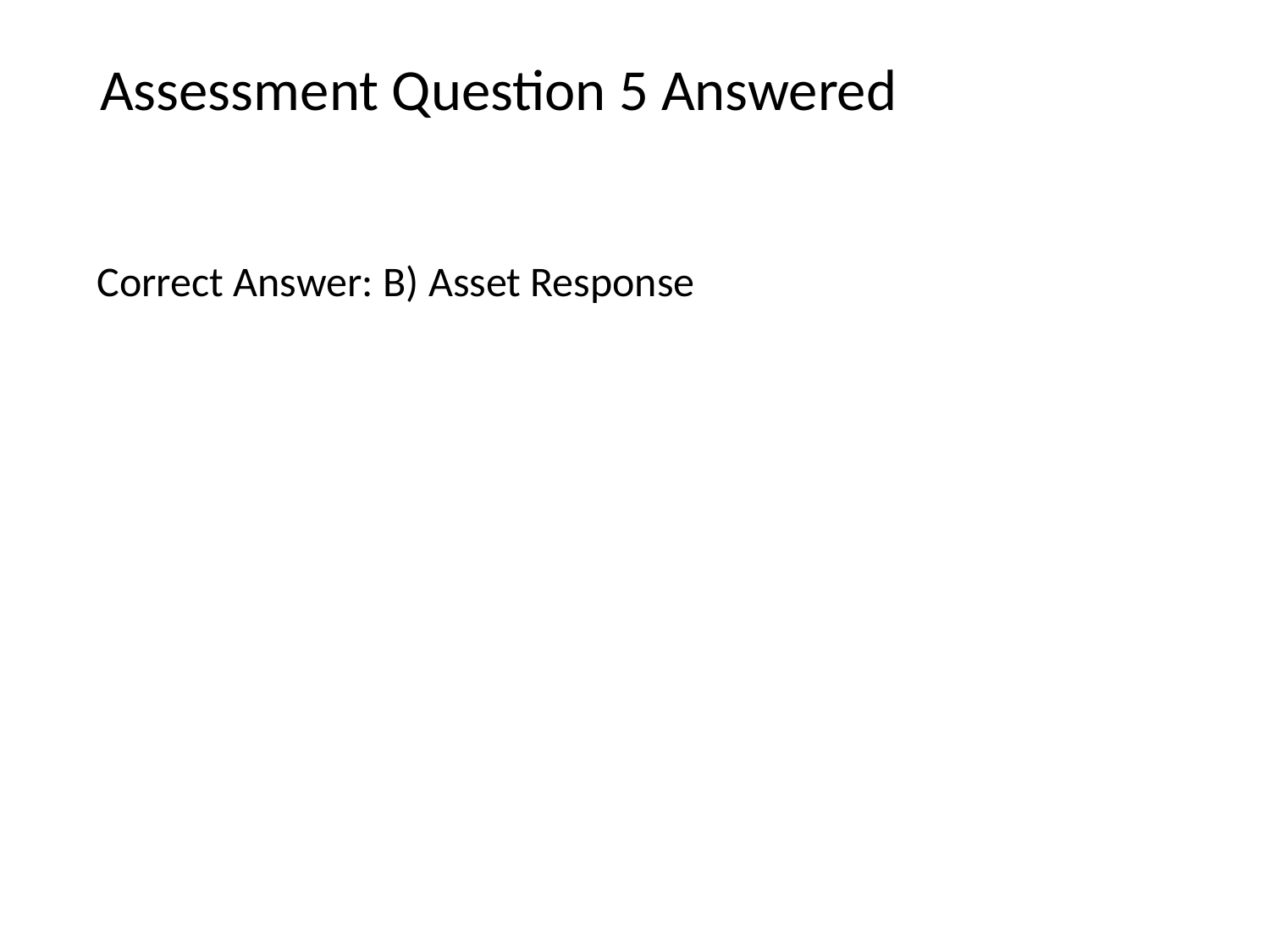

# Assessment Question 5 Answered
Correct Answer: B) Asset Response